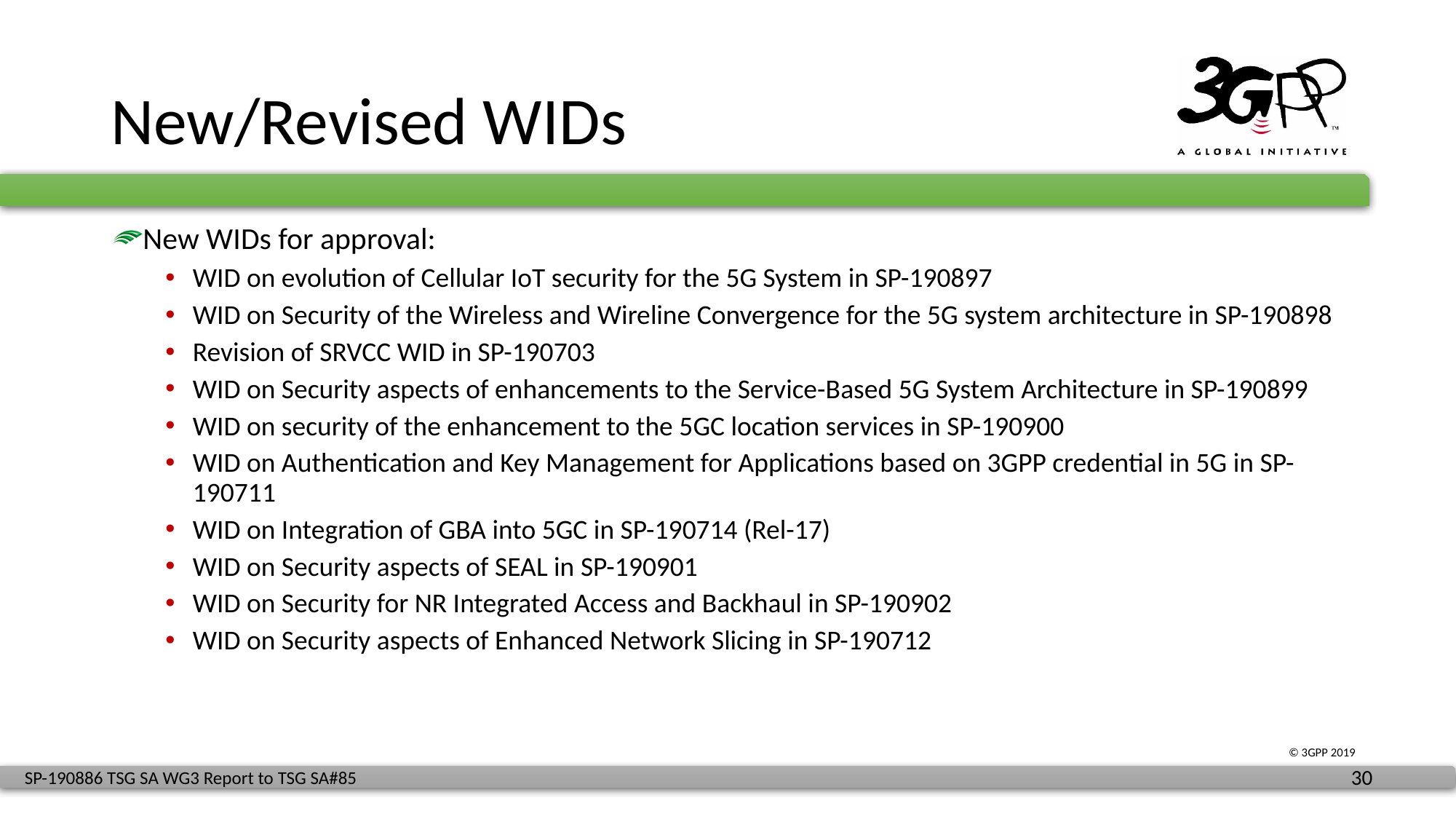

# New/Revised WIDs
New WIDs for approval:
WID on evolution of Cellular IoT security for the 5G System in SP-190897
WID on Security of the Wireless and Wireline Convergence for the 5G system architecture in SP-190898
Revision of SRVCC WID in SP-190703
WID on Security aspects of enhancements to the Service-Based 5G System Architecture in SP-190899
WID on security of the enhancement to the 5GC location services in SP-190900
WID on Authentication and Key Management for Applications based on 3GPP credential in 5G in SP-190711
WID on Integration of GBA into 5GC in SP-190714 (Rel-17)
WID on Security aspects of SEAL in SP-190901
WID on Security for NR Integrated Access and Backhaul in SP-190902
WID on Security aspects of Enhanced Network Slicing in SP-190712